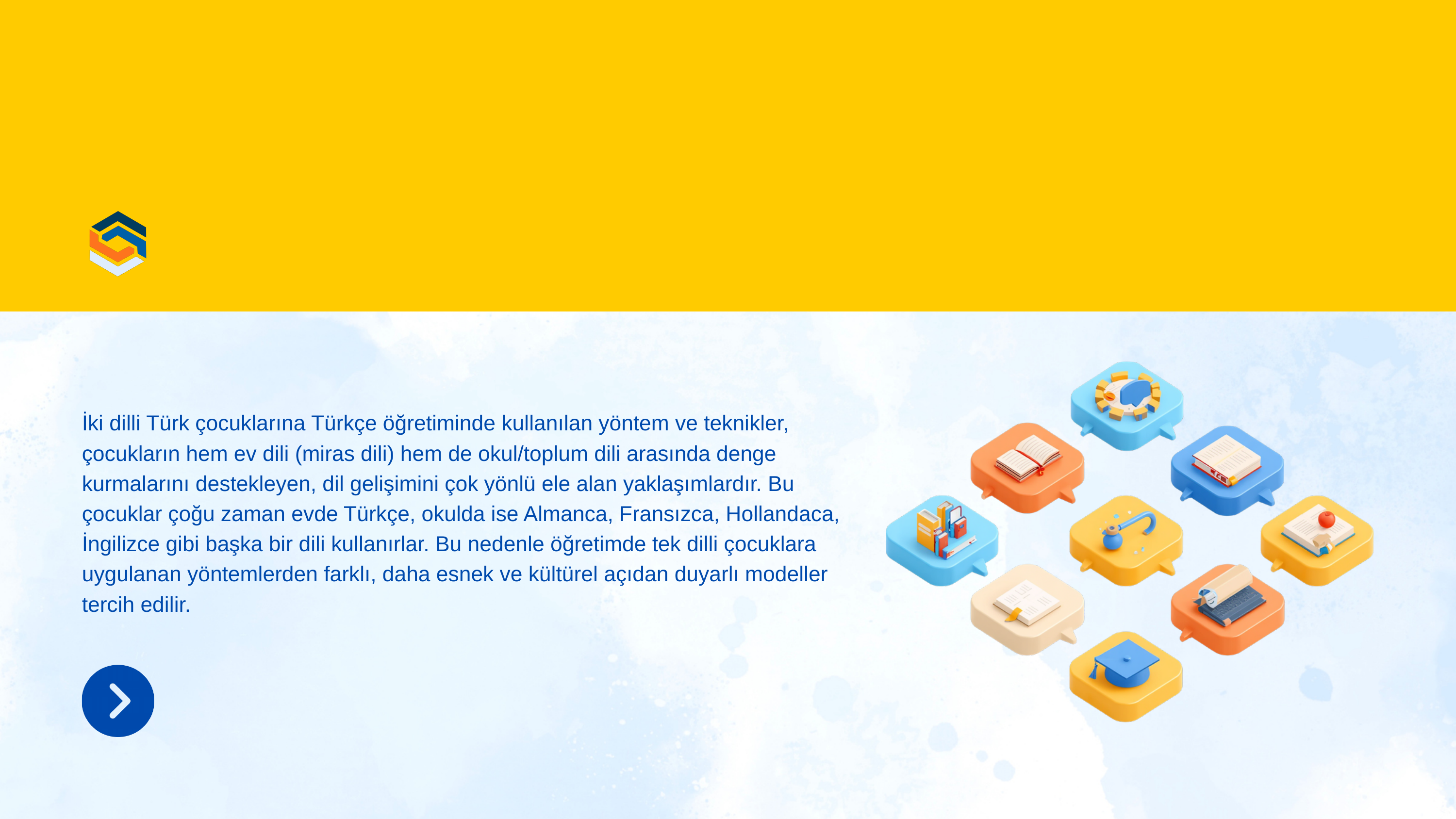

İki dilli Türk çocuklarına Türkçe öğretiminde kullanılan yöntem ve teknikler, çocukların hem ev dili (miras dili) hem de okul/toplum dili arasında denge kurmalarını destekleyen, dil gelişimini çok yönlü ele alan yaklaşımlardır. Bu çocuklar çoğu zaman evde Türkçe, okulda ise Almanca, Fransızca, Hollandaca, İngilizce gibi başka bir dili kullanırlar. Bu nedenle öğretimde tek dilli çocuklara uygulanan yöntemlerden farklı, daha esnek ve kültürel açıdan duyarlı modeller tercih edilir.